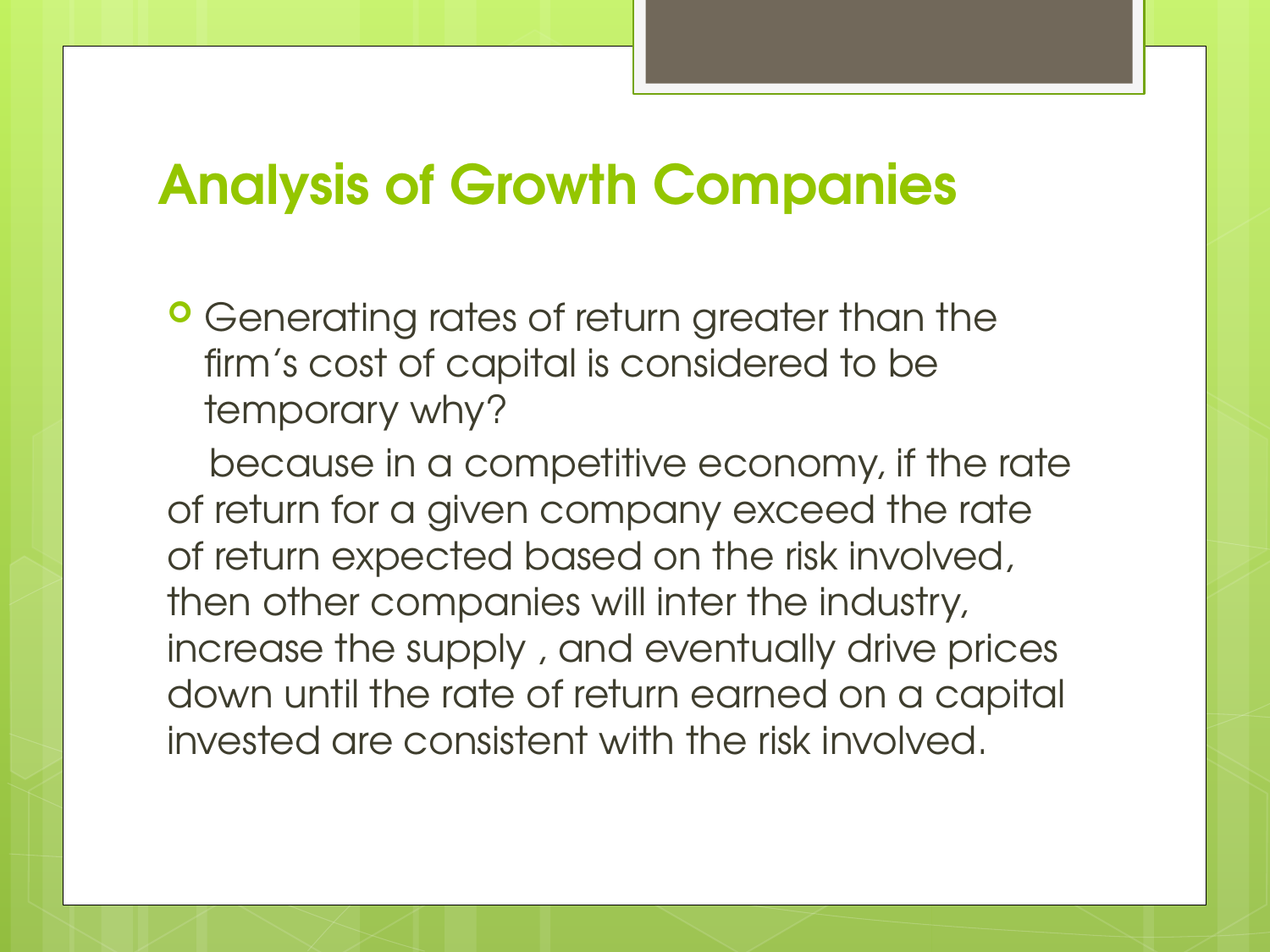

# Analysis of Growth Companies
Generating rates of return greater than the firm’s cost of capital is considered to be temporary why?
    because in a competitive economy, if the rate of return for a given company exceed the rate of return expected based on the risk involved, then other companies will inter the industry, increase the supply , and eventually drive prices down until the rate of return earned on a capital invested are consistent with the risk involved.